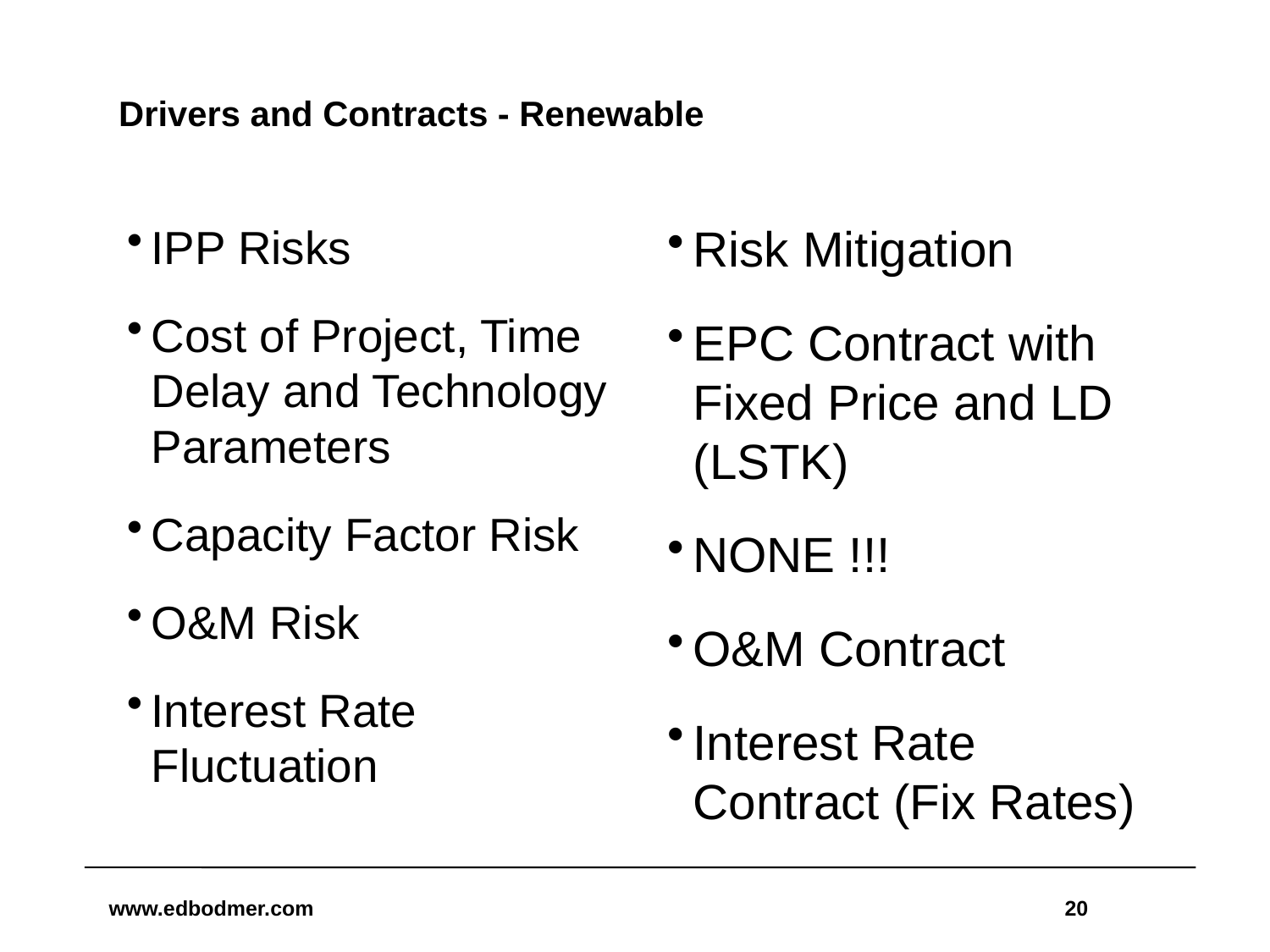

# Drivers and Contracts - Renewable
IPP Risks
Cost of Project, Time Delay and Technology Parameters
Capacity Factor Risk
O&M Risk
Interest Rate Fluctuation
Risk Mitigation
EPC Contract with Fixed Price and LD (LSTK)
NONE !!!
O&M Contract
Interest Rate Contract (Fix Rates)